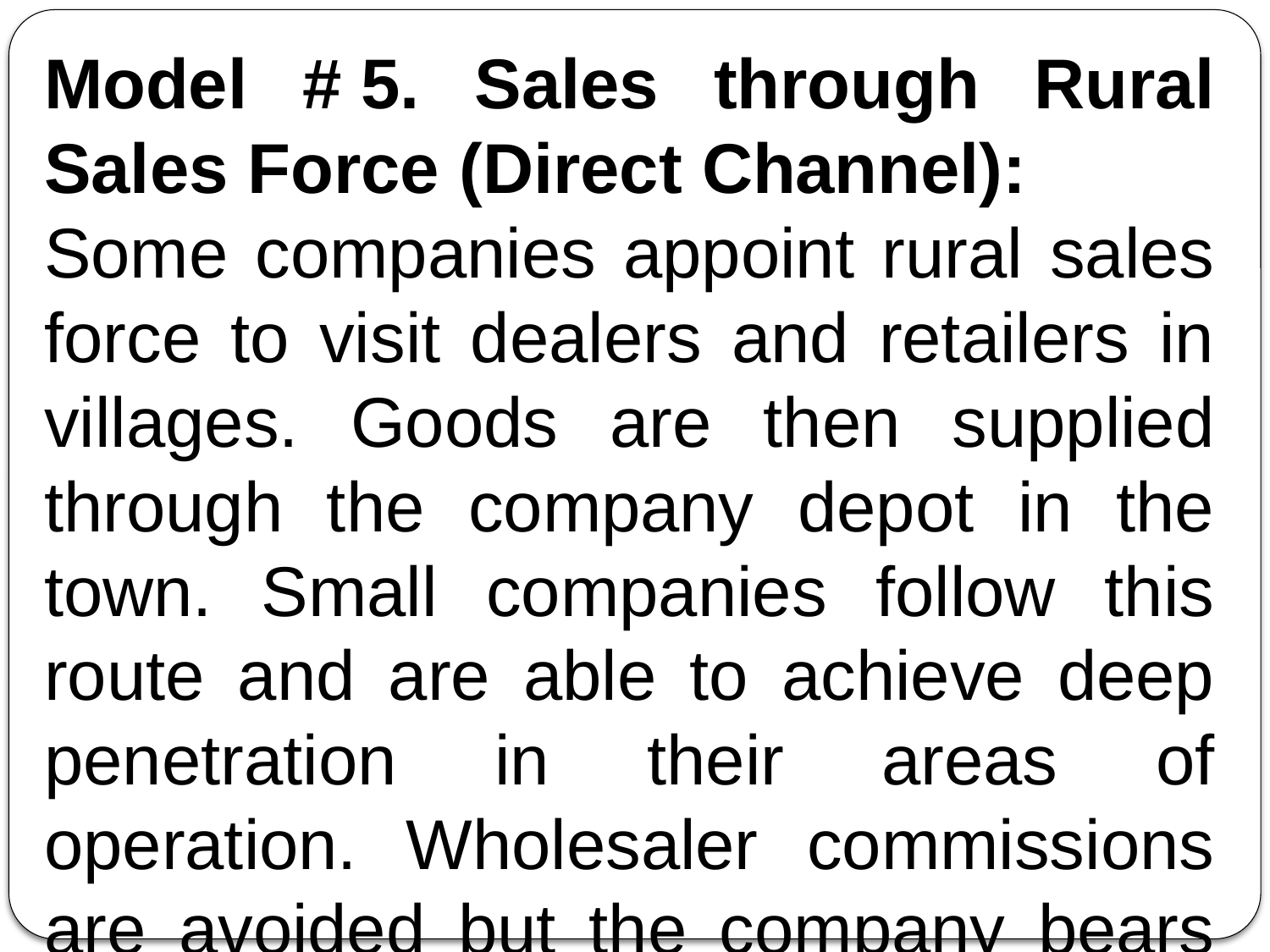

Model # 5. Sales through Rural Sales Force (Direct Channel):
Some companies appoint rural sales force to visit dealers and retailers in villages. Goods are then supplied through the company depot in the town. Small companies follow this route and are able to achieve deep penetra­tion in their areas of operation. Wholesaler commissions are avoided but the company bears the cost of distribution.